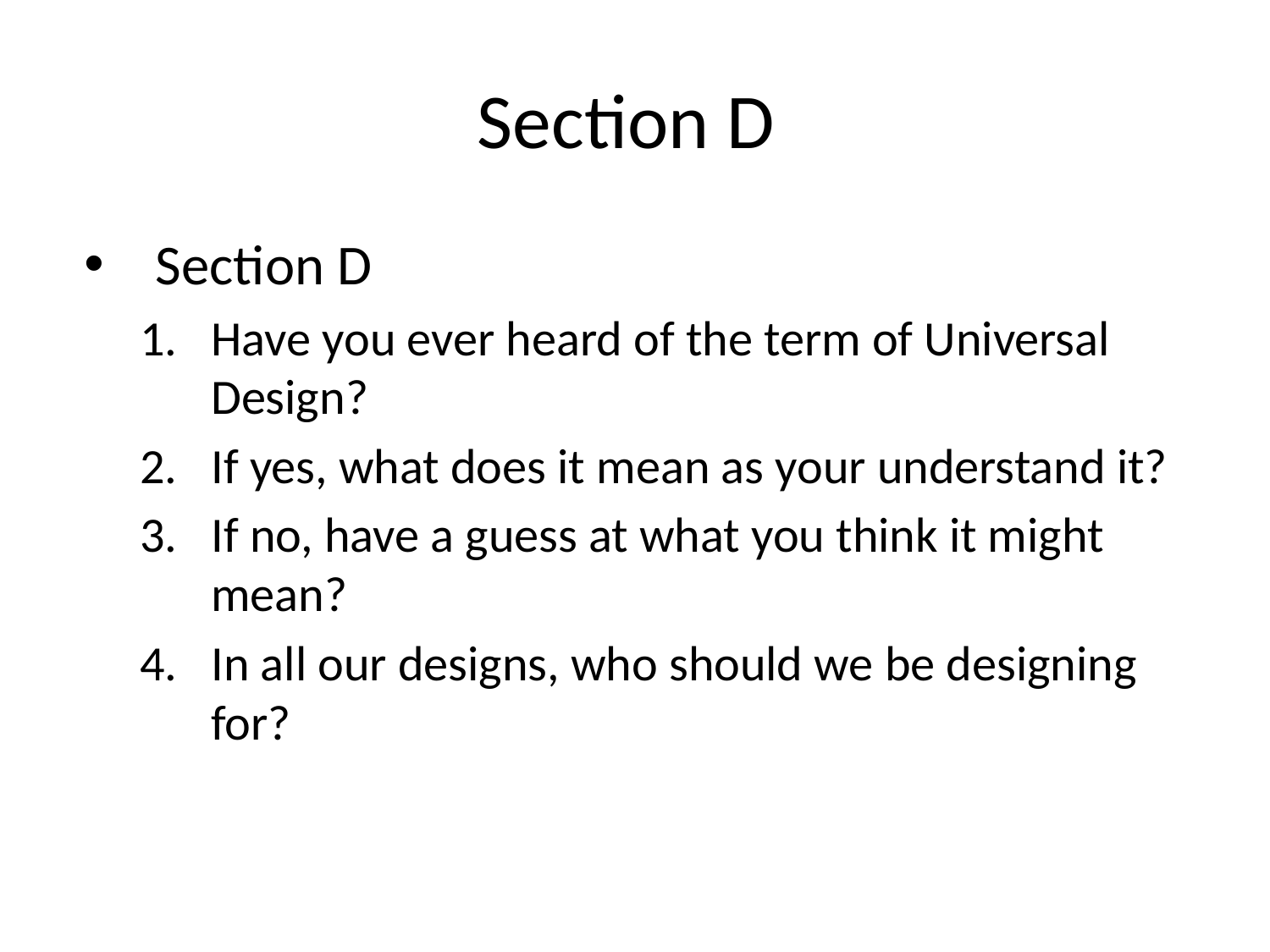

# Section D
Section D
Have you ever heard of the term of Universal Design?
If yes, what does it mean as your understand it?
If no, have a guess at what you think it might mean?
In all our designs, who should we be designing for?